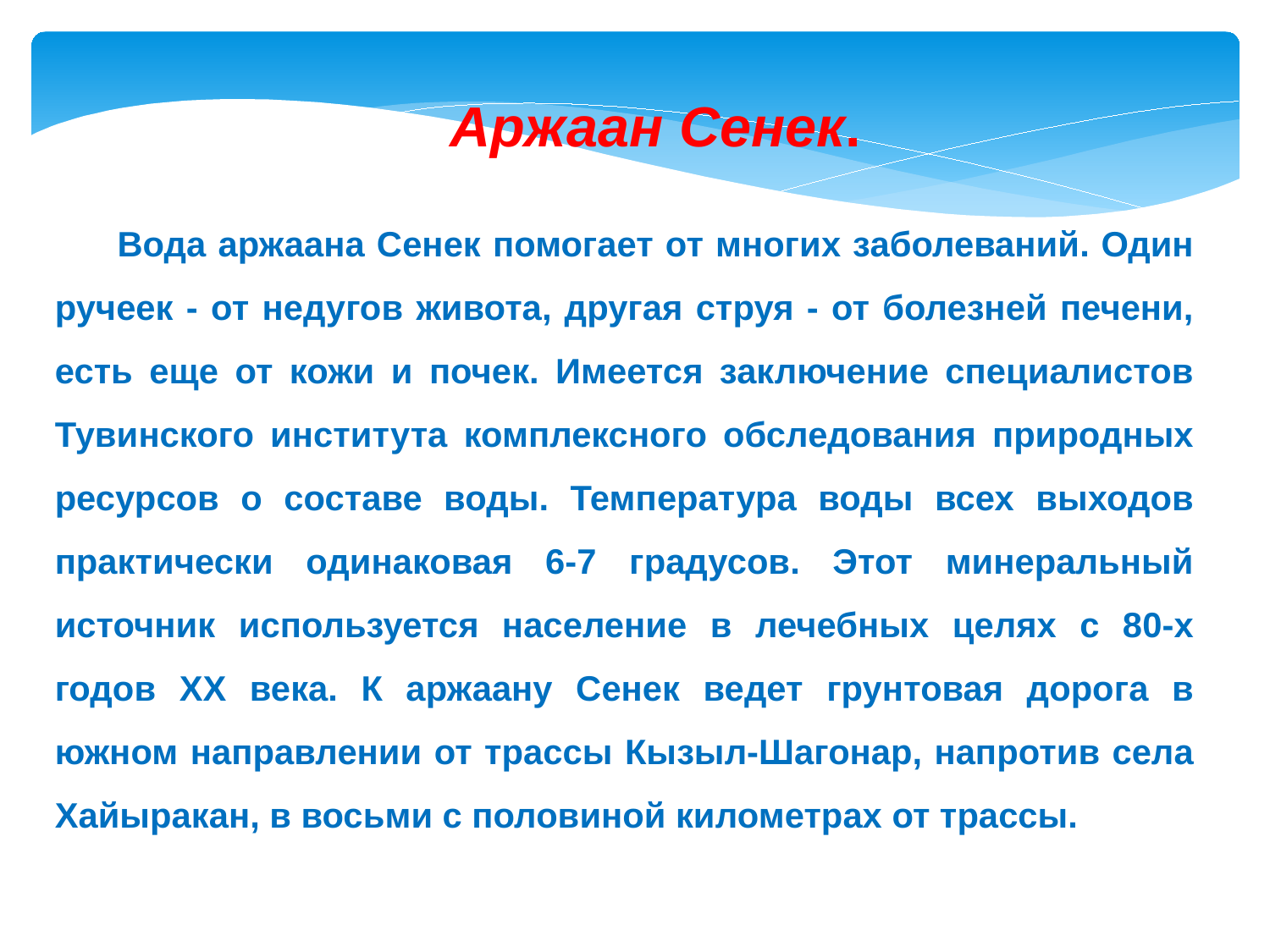

Аржаан Сенек.
Вода аржаана Сенек помогает от многих заболеваний. Один ручеек - от недугов живота, другая струя - от болезней печени, есть еще от кожи и почек. Имеется заключение специалистов Тувинского института комплексного обследования природных ресурсов о составе воды. Температура воды всех выходов практически одинаковая 6-7 градусов. Этот минеральный источник используется население в лечебных целях с 80-х годов XX века. К аржаану Сенек ведет грунтовая дорога в южном направлении от трассы Кызыл-Шагонар, напротив села Хайыракан, в восьми с половиной километрах от трассы.